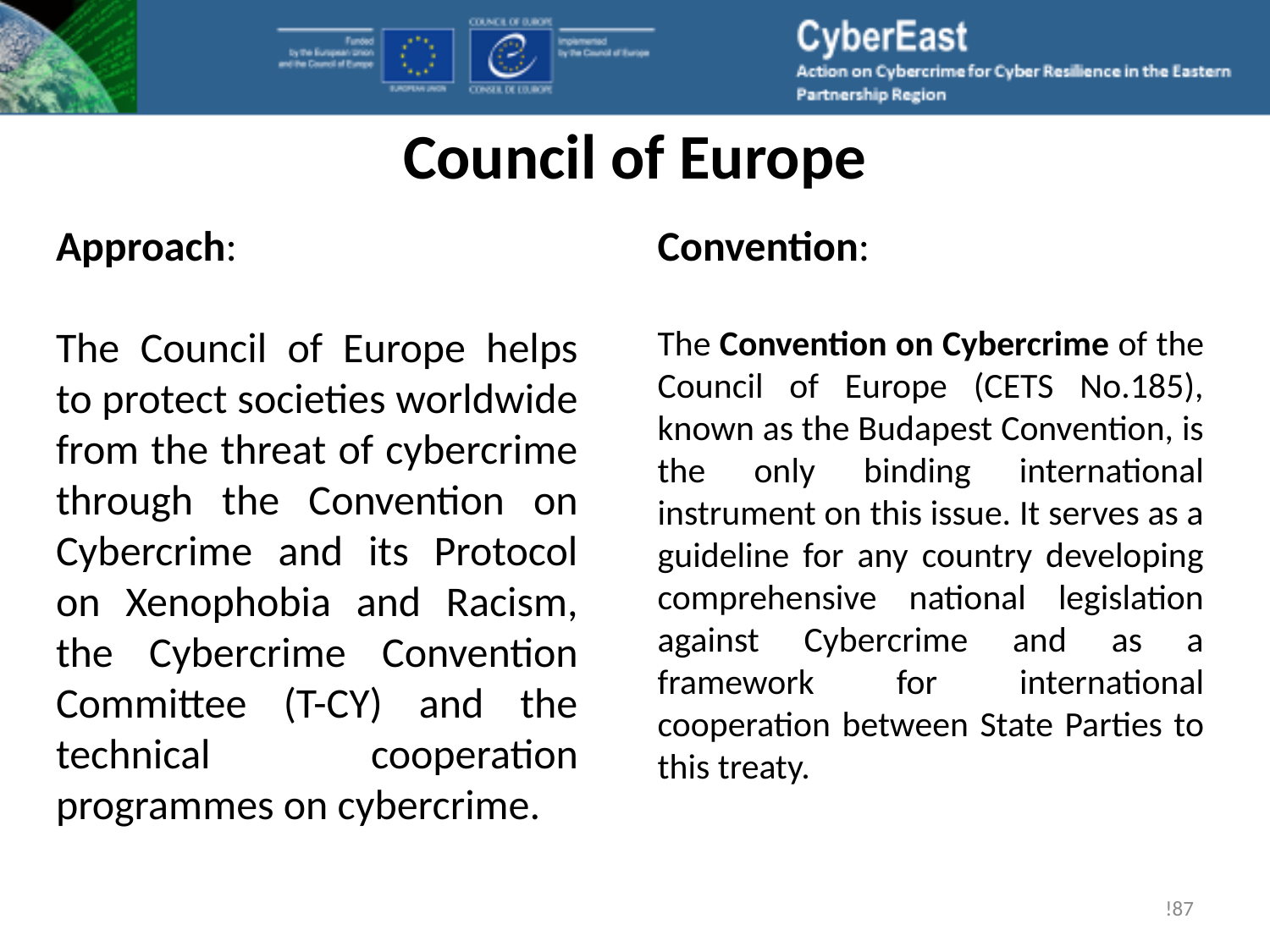

# Council of Europe
Approach:

The Council of Europe helps to protect societies worldwide from the threat of cybercrime through the Convention on Cybercrime and its Protocol on Xenophobia and Racism, the Cybercrime Convention Committee (T-CY) and the technical cooperation programmes on cybercrime.
Convention:

The Convention on Cybercrime of the Council of Europe (CETS No.185), known as the Budapest Convention, is the only binding international instrument on this issue. It serves as a guideline for any country developing comprehensive national legislation against Cybercrime and as a framework for international cooperation between State Parties to this treaty.
!87